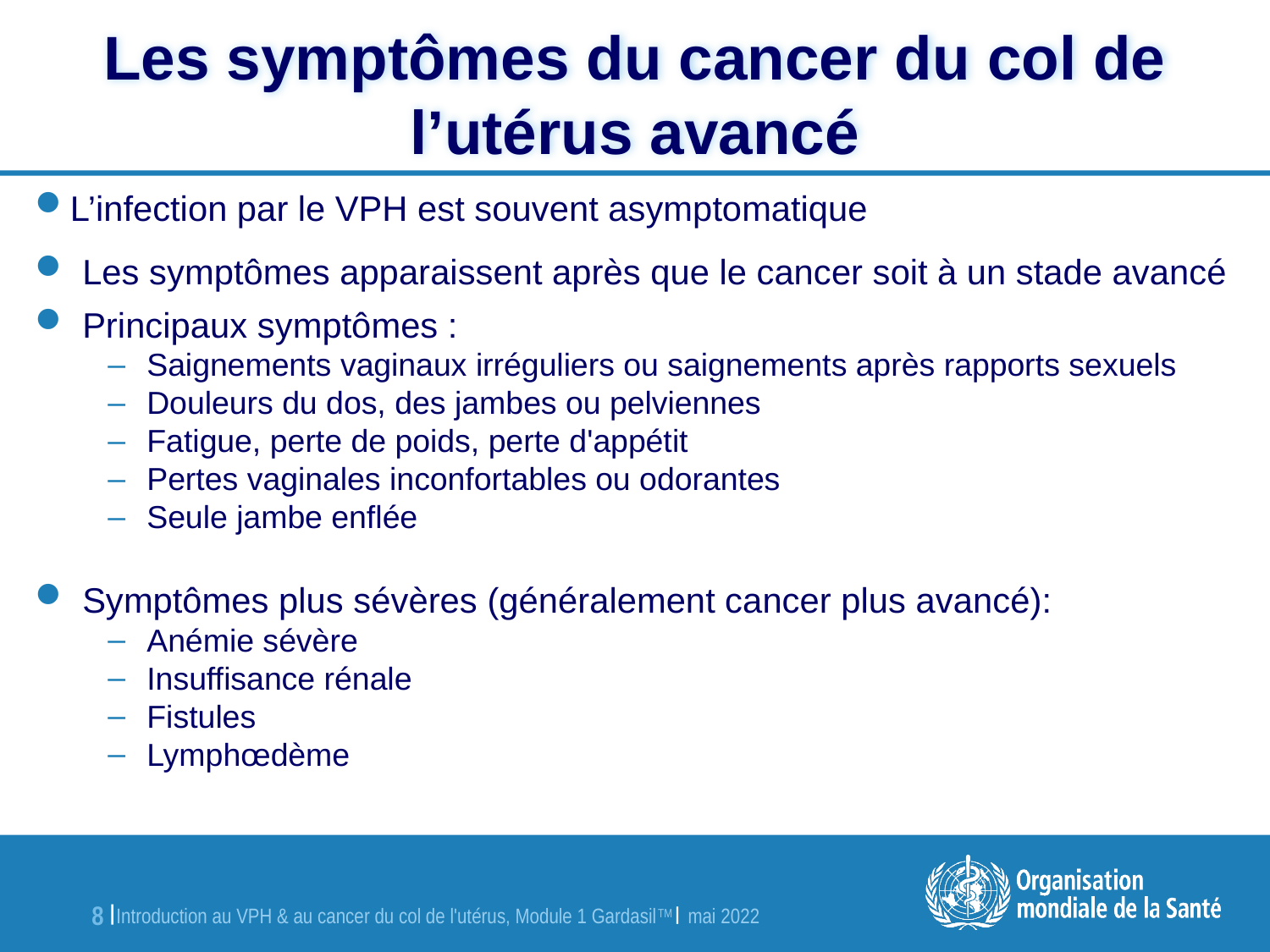

# Les symptômes du cancer du col de l’utérus avancé
L’infection par le VPH est souvent asymptomatique
Les symptômes apparaissent après que le cancer soit à un stade avancé
Principaux symptômes :
Saignements vaginaux irréguliers ou saignements après rapports sexuels
Douleurs du dos, des jambes ou pelviennes
Fatigue, perte de poids, perte d'appétit
Pertes vaginales inconfortables ou odorantes
Seule jambe enflée

Symptômes plus sévères (généralement cancer plus avancé):
Anémie sévère
Insuffisance rénale
Fistules
Lymphœdème